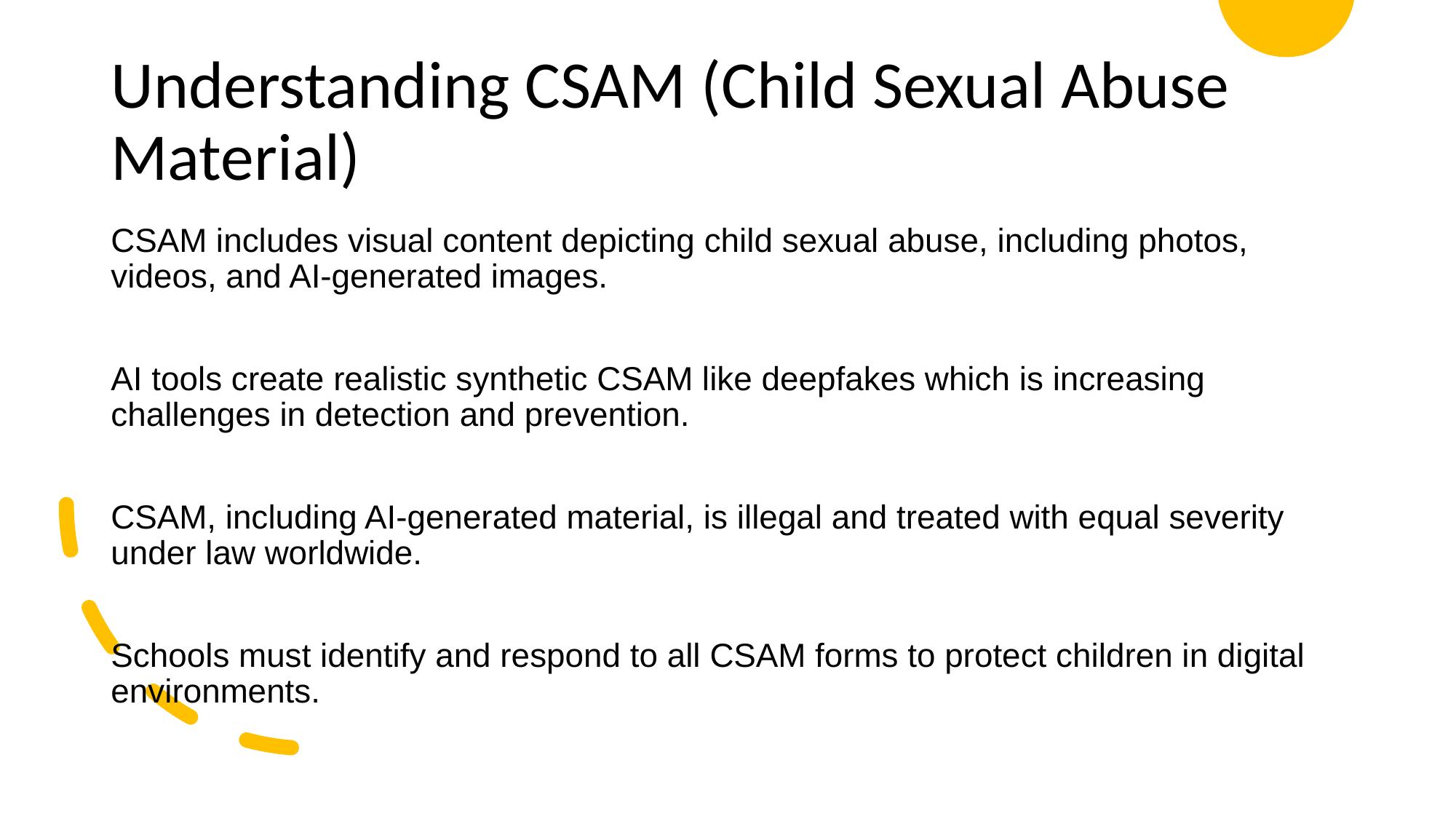

# Understanding CSAM (Child Sexual Abuse Material)
CSAM includes visual content depicting child sexual abuse, including photos, videos, and AI-generated images.​

AI tools create realistic synthetic CSAM like deepfakes which is increasing challenges in detection and prevention.​

CSAM, including AI-generated material, is illegal and treated with equal severity under law worldwide.​

Schools must identify and respond to all CSAM forms to protect children in digital environments.​